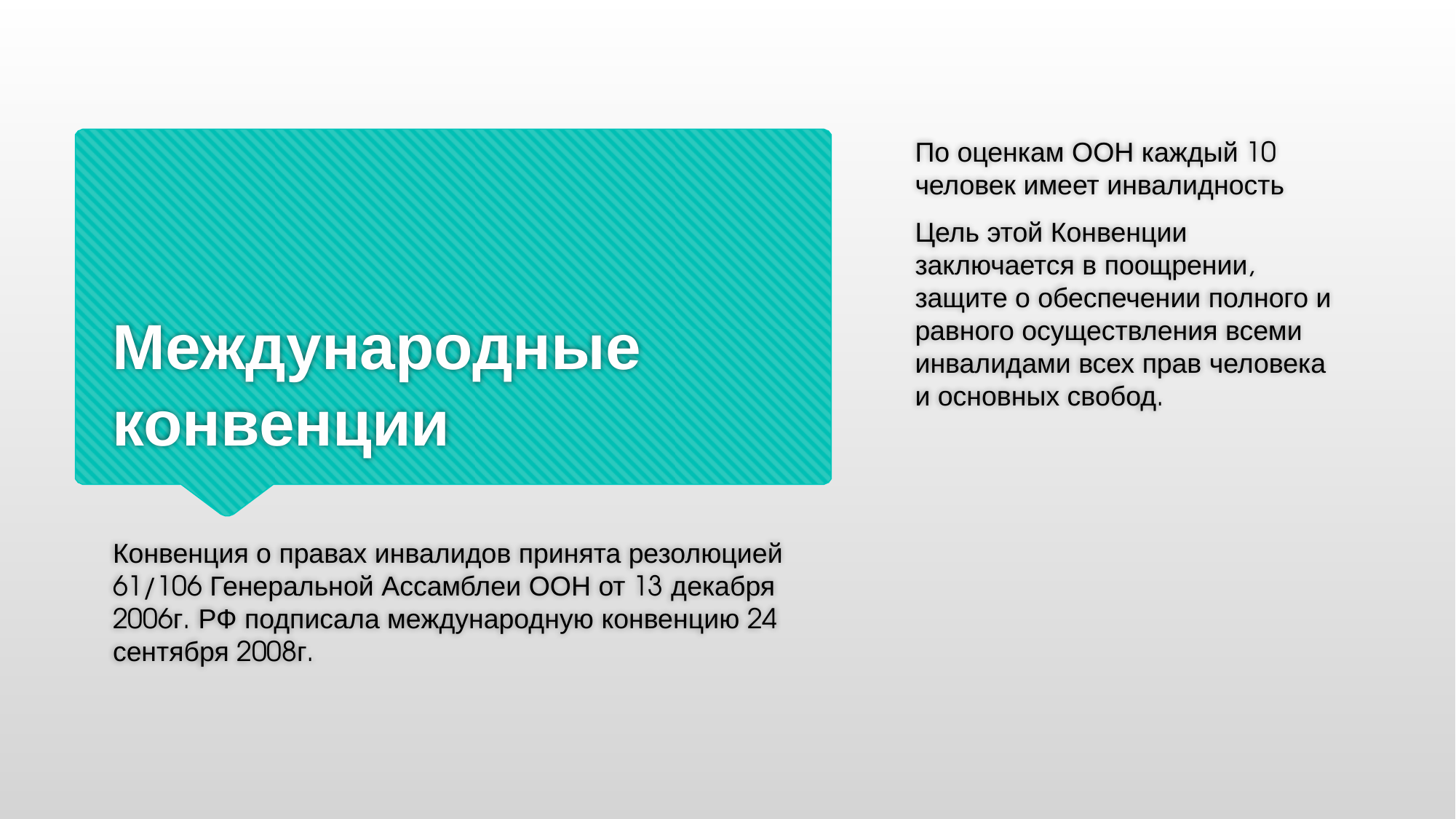

По оценкам ООН каждый 10 человек имеет инвалидность
Цель этой Конвенции заключается в поощрении, защите о обеспечении полного и равного осуществления всеми инвалидами всех прав человека и основных свобод.
# Международные конвенции
Конвенция о правах инвалидов принята резолюцией 61/106 Генеральной Ассамблеи ООН от 13 декабря 2006г. РФ подписала международную конвенцию 24 сентября 2008г.